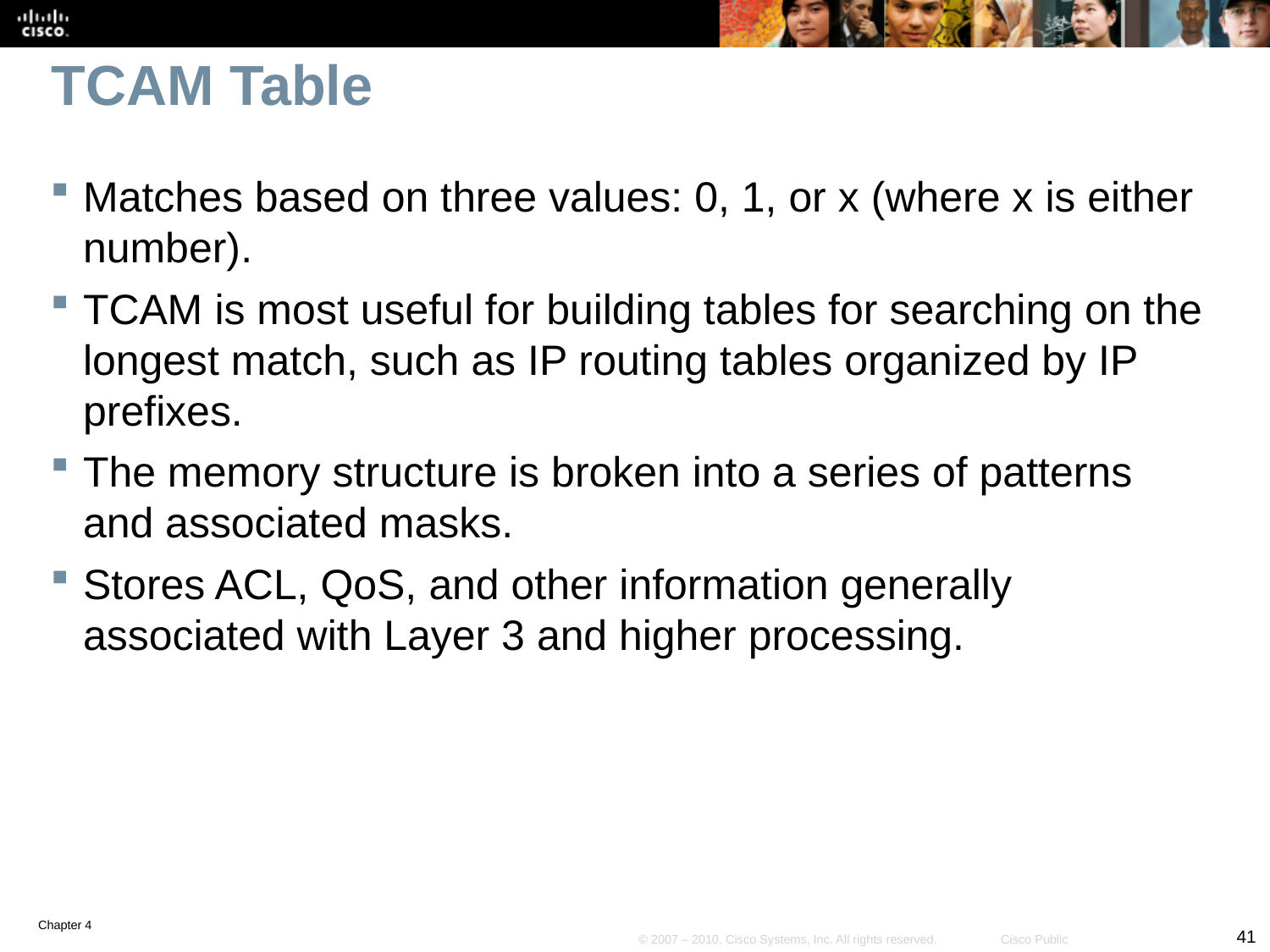

# TCAM Table
Matches based on three values: 0, 1, or x (where x is either number).
TCAM is most useful for building tables for searching on the longest match, such as IP routing tables organized by IP prefixes.
The memory structure is broken into a series of patterns and associated masks.
Stores ACL, QoS, and other information generally associated with Layer 3 and higher processing.